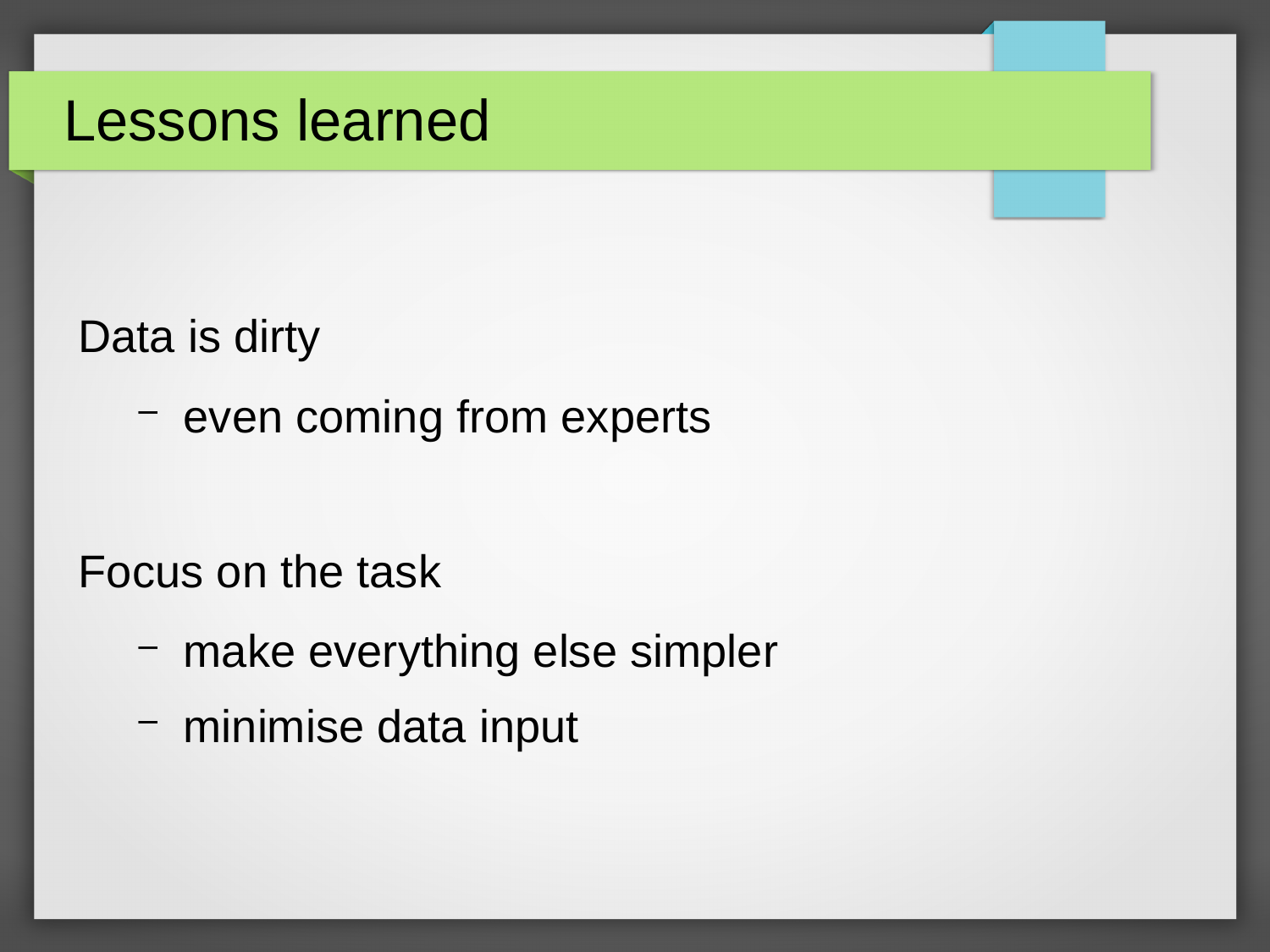

Lessons learned

Data is dirty
even coming from experts

Focus on the task
make everything else simpler
minimise data input